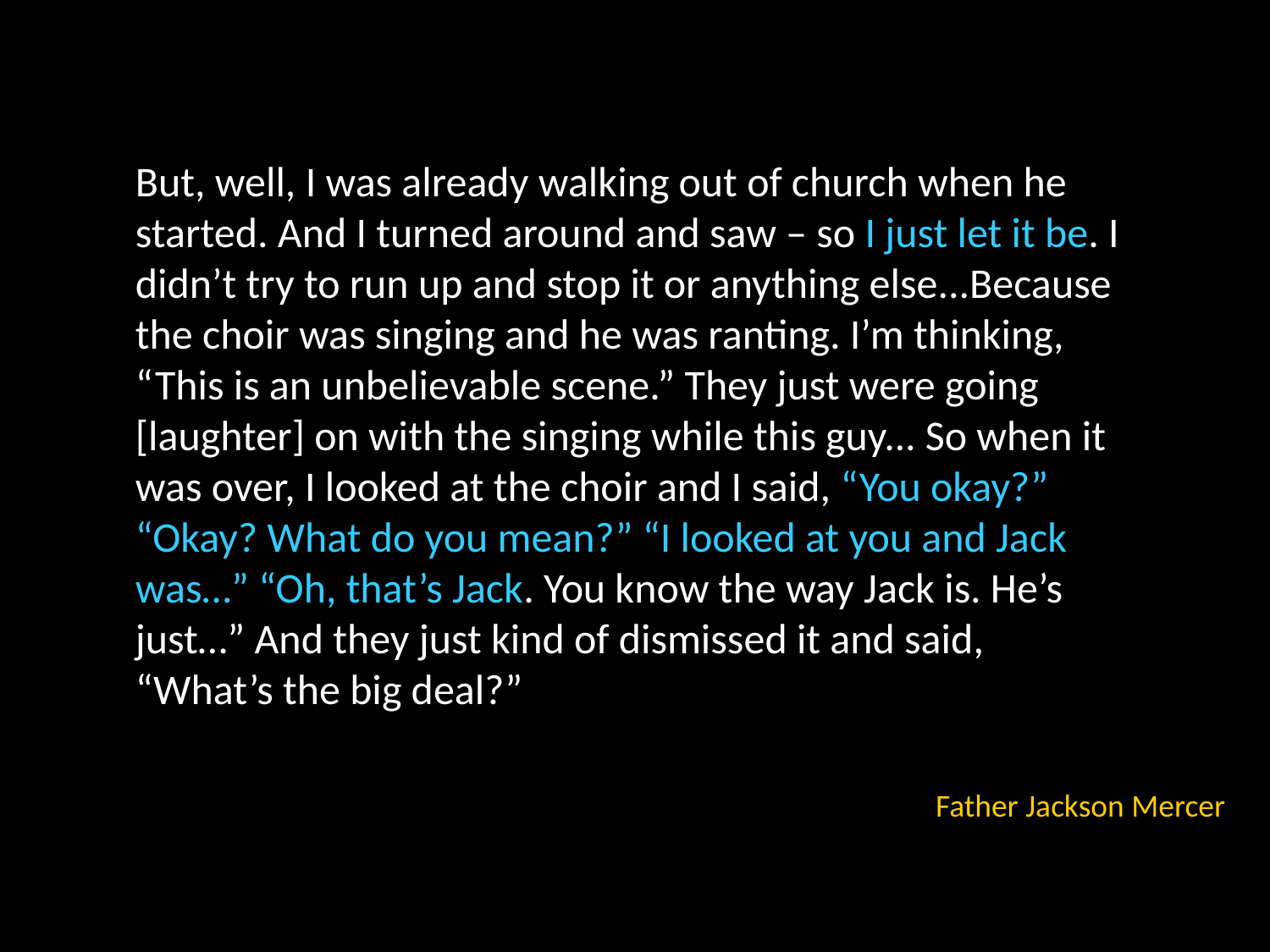

But, well, I was already walking out of church when he started. And I turned around and saw – so I just let it be. I didn’t try to run up and stop it or anything else...Because the choir was singing and he was ranting. I’m thinking, “This is an unbelievable scene.” They just were going [laughter] on with the singing while this guy... So when it was over, I looked at the choir and I said, “You okay?” “Okay? What do you mean?” “I looked at you and Jack was…” “Oh, that’s Jack. You know the way Jack is. He’s just…” And they just kind of dismissed it and said, “What’s the big deal?”
# Father Jackson Mercer